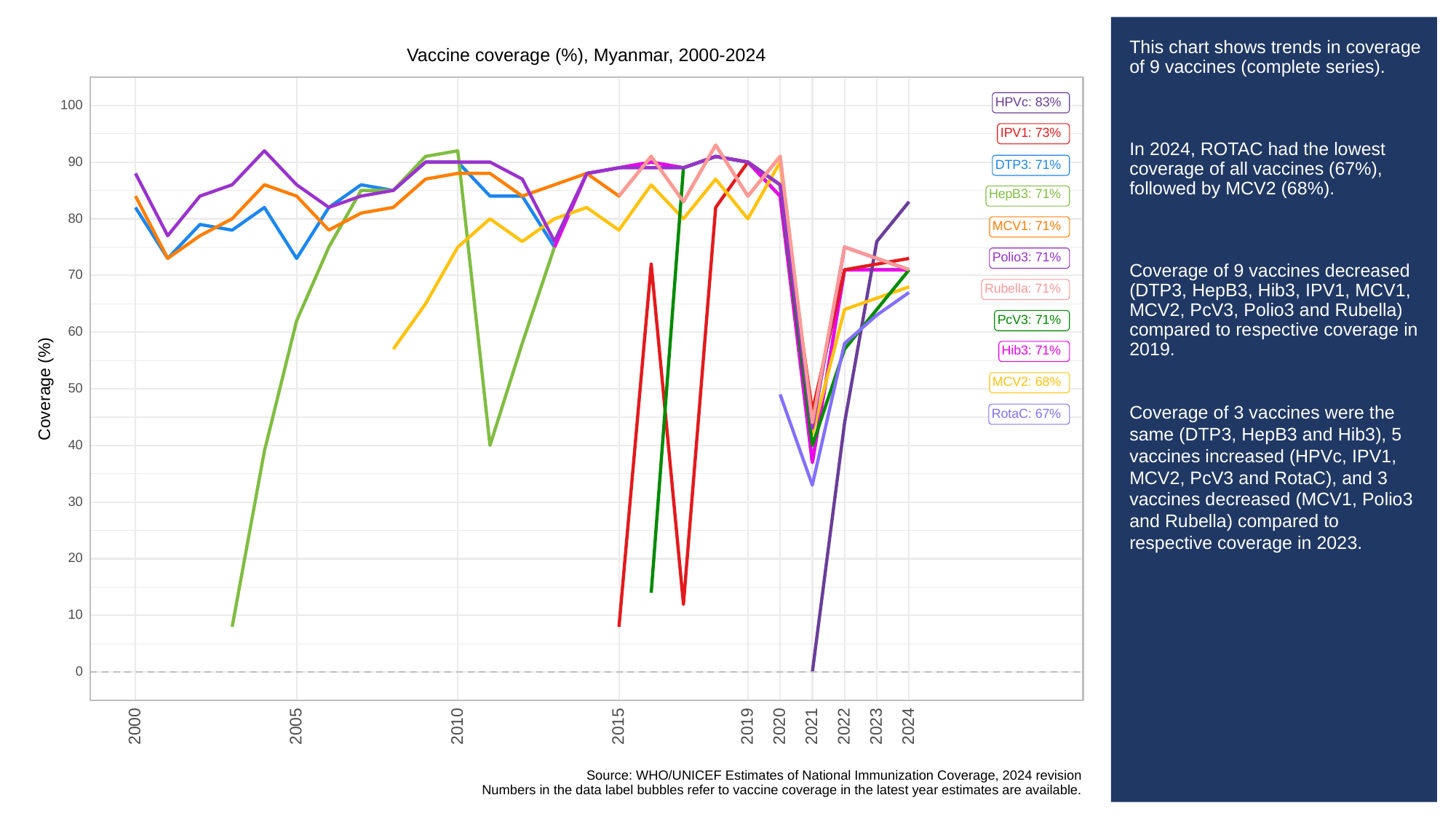

# This chart shows trends in coverage of 9 vaccines (complete series).

In 2024, ROTAC had the lowest coverage of all vaccines (67%), followed by MCV2 (68%).

Coverage of 9 vaccines decreased (DTP3, HepB3, Hib3, IPV1, MCV1, MCV2, PcV3, Polio3 and Rubella) compared to respective coverage in 2019.

Coverage of 3 vaccines were the same (DTP3, HepB3 and Hib3), 5 vaccines increased (HPVc, IPV1, MCV2, PcV3 and RotaC), and 3 vaccines decreased (MCV1, Polio3 and Rubella) compared to respective coverage in 2023.

Vaccine coverage (%), Myanmar, 2000-2024

HPVc: 83%
100

IPV1: 73%

90
DTP3: 71%

HepB3: 71%

80

MCV1: 71%

Polio3: 71%

70

Rubella: 71%

PcV3: 71%
60

Hib3: 71%

MCV2: 68%
Coverage (%)
50

RotaC: 67%

40

30

20

10

0

2023
2000
2005
2010
2015
2019
2020
2021
2022
2024
Source: WHO/UNICEF Estimates of National Immunization Coverage, 2024 revision
Numbers in the data label bubbles refer to vaccine coverage in the latest year estimates are available.